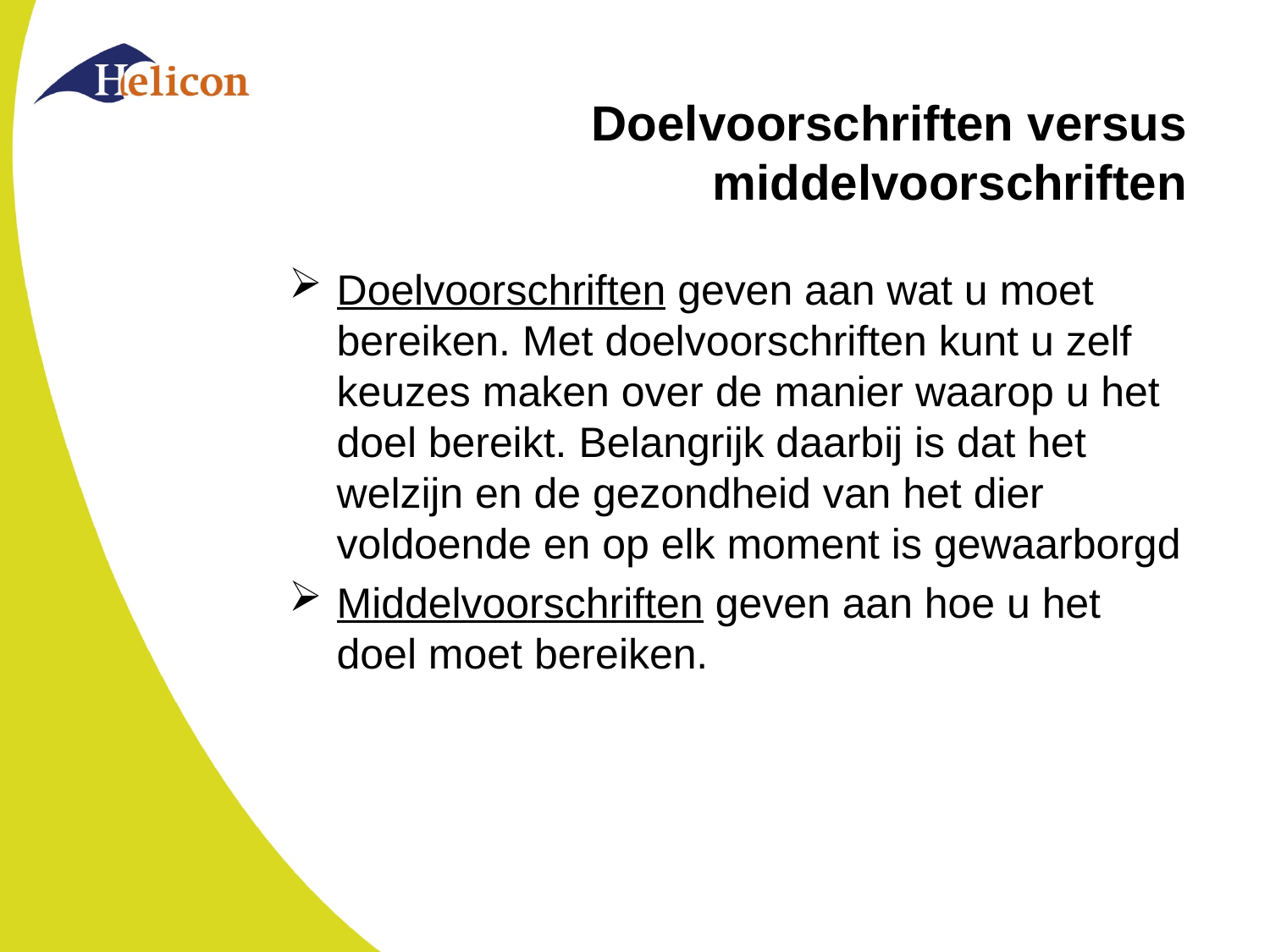

# Doelvoorschriften versus middelvoorschriften
Doelvoorschriften geven aan wat u moet bereiken. Met doelvoorschriften kunt u zelf keuzes maken over de manier waarop u het doel bereikt. Belangrijk daarbij is dat het welzijn en de gezondheid van het dier voldoende en op elk moment is gewaarborgd
Middelvoorschriften geven aan hoe u het doel moet bereiken.